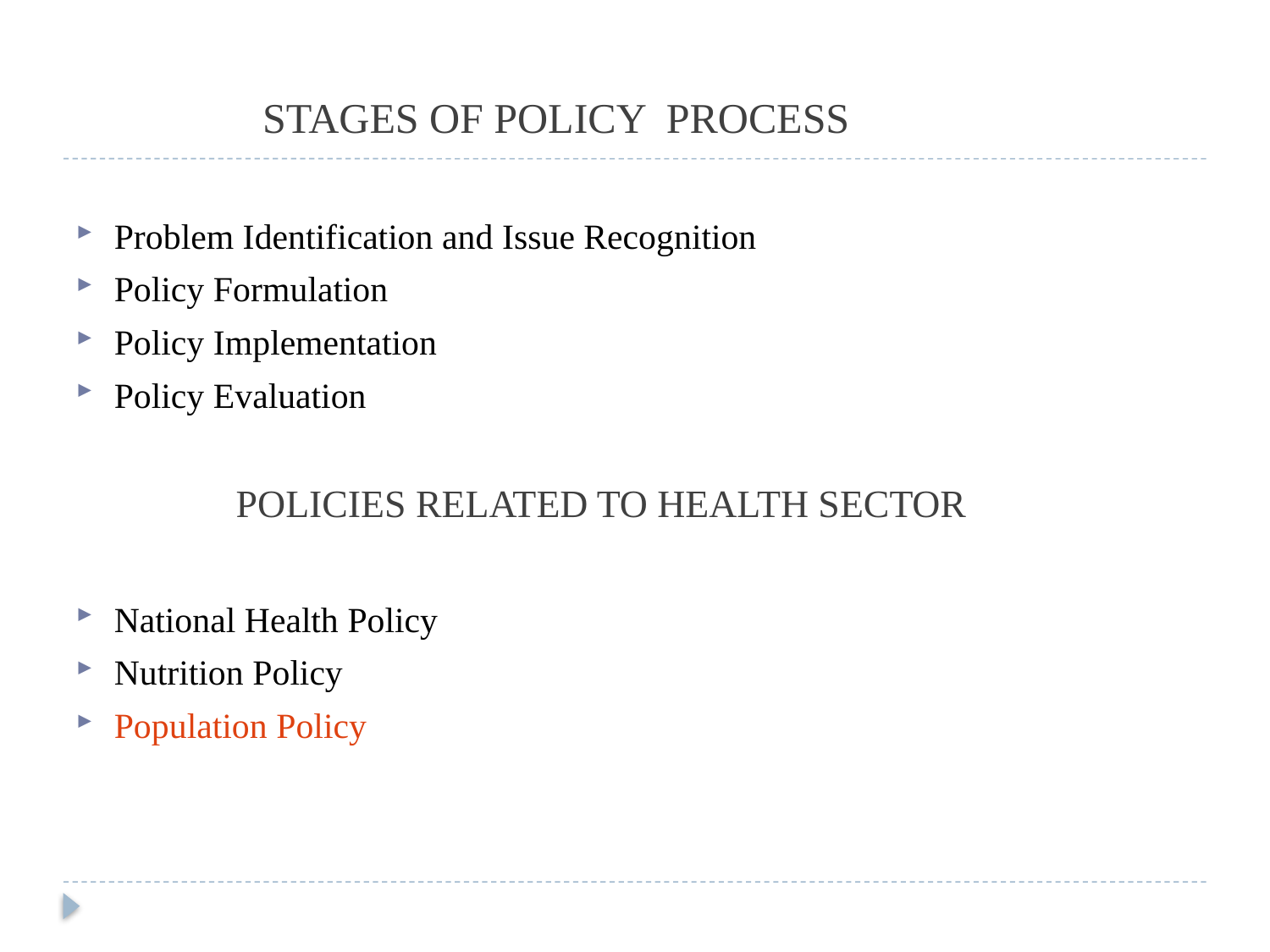

STAGES OF POLICY  PROCESS

Problem Identification and Issue Recognition
Policy Formulation
Policy Implementation
Policy Evaluation

                  POLICIES RELATED TO HEALTH SECTOR

National Health Policy
Nutrition Policy
Population Policy